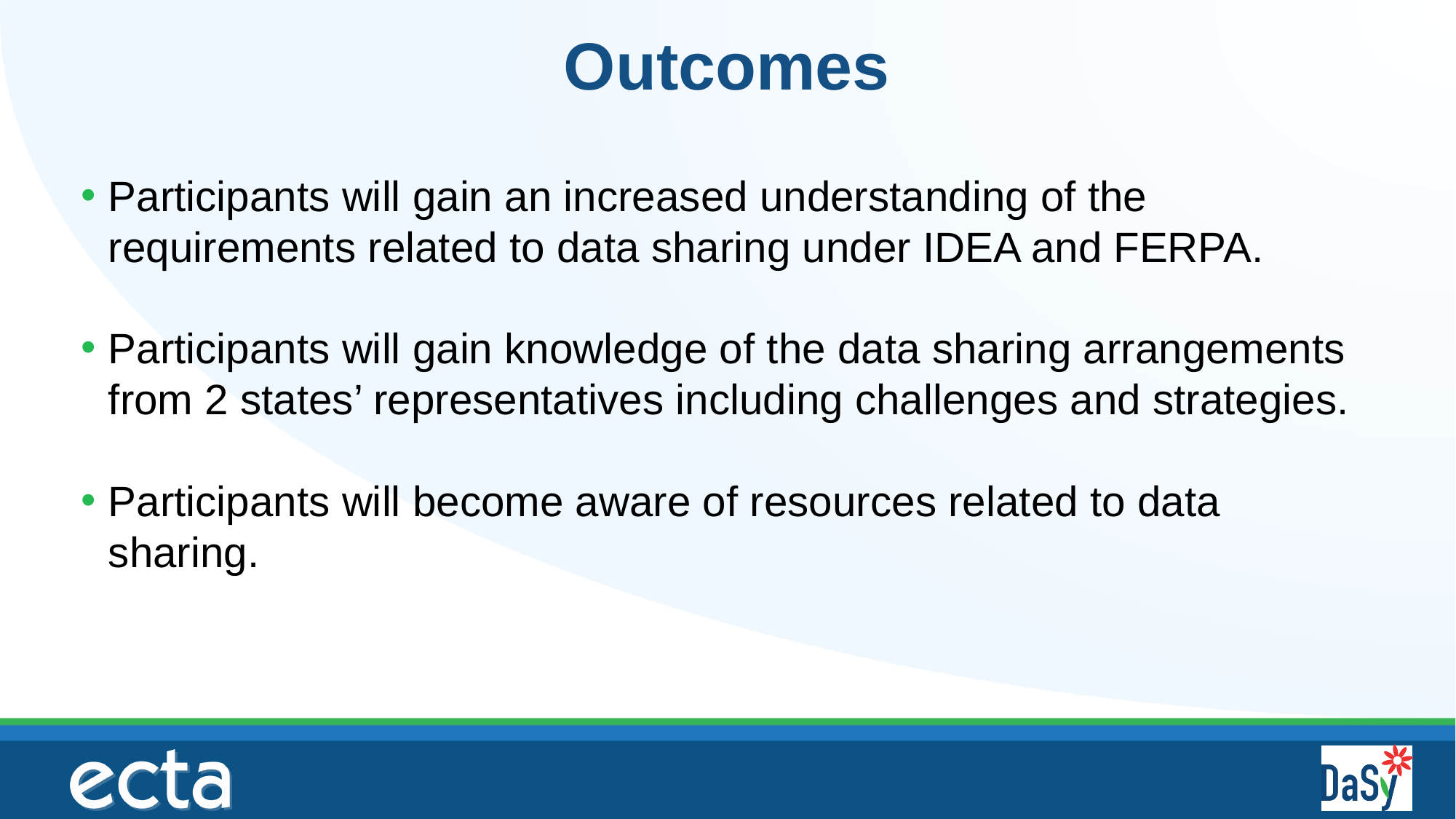

# Outcomes

Participants will gain an increased understanding of the requirements related to data sharing under IDEA and FERPA.

Participants will gain knowledge of the data sharing arrangements from 2 states’ representatives including challenges and strategies.

Participants will become aware of resources related to data sharing.